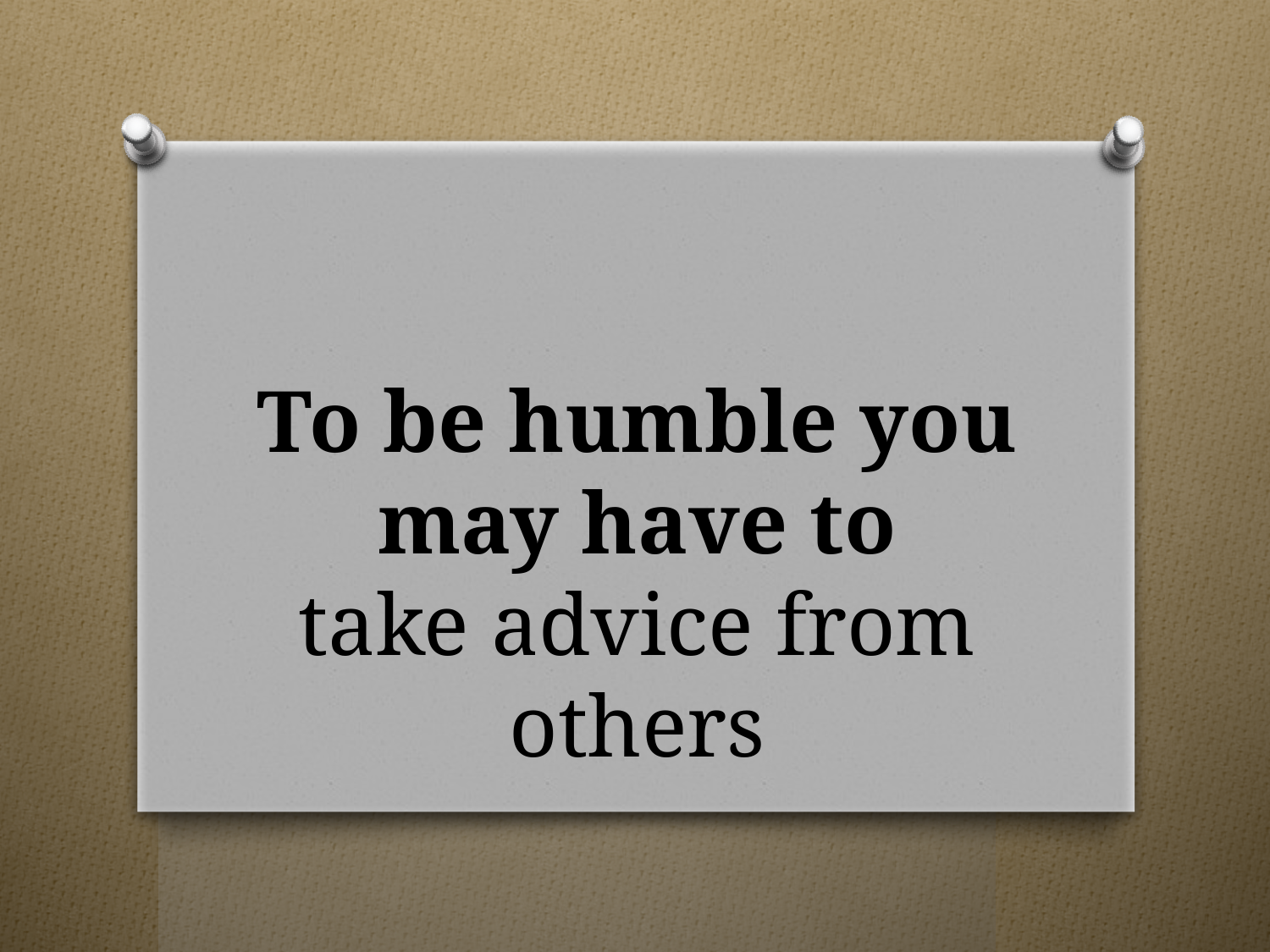

# To be humble you may have to take advice from others